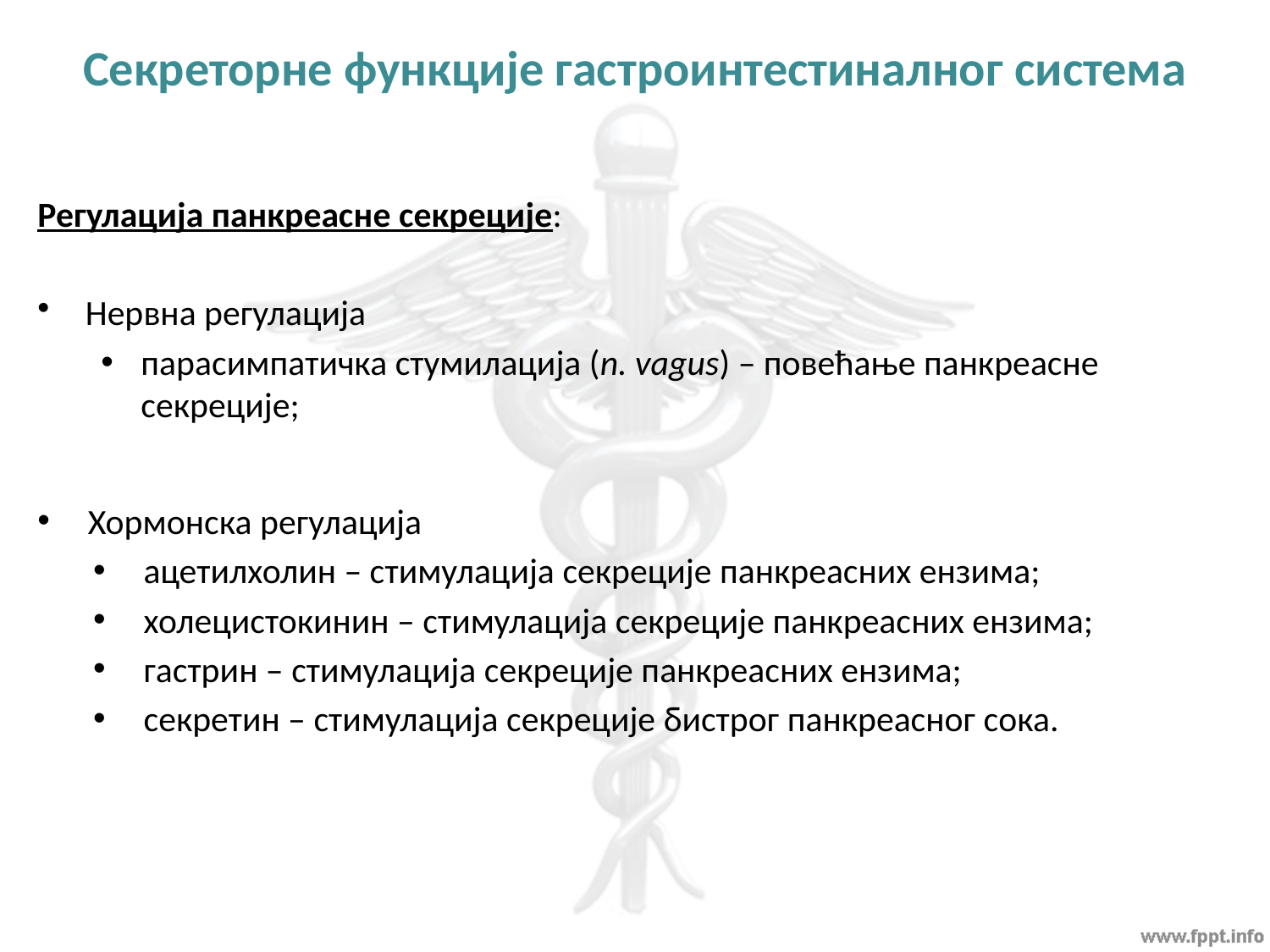

# Секреторне функције гастроинтестиналног система

Регулација панкреаснe секрецијe:

Нервна регулација
парасимпатичка стумилација (n. vagus) – повећање панкреасне секреције;

Хормонска регулација
ацетилхолин – стимулација секреције панкреасних ензима;
холецистокинин – стимулација секреције панкреасних ензима;
гастрин – стимулација секреције панкреасних ензима;
секретин – стимулација секреције бистрог панкреасног сока.